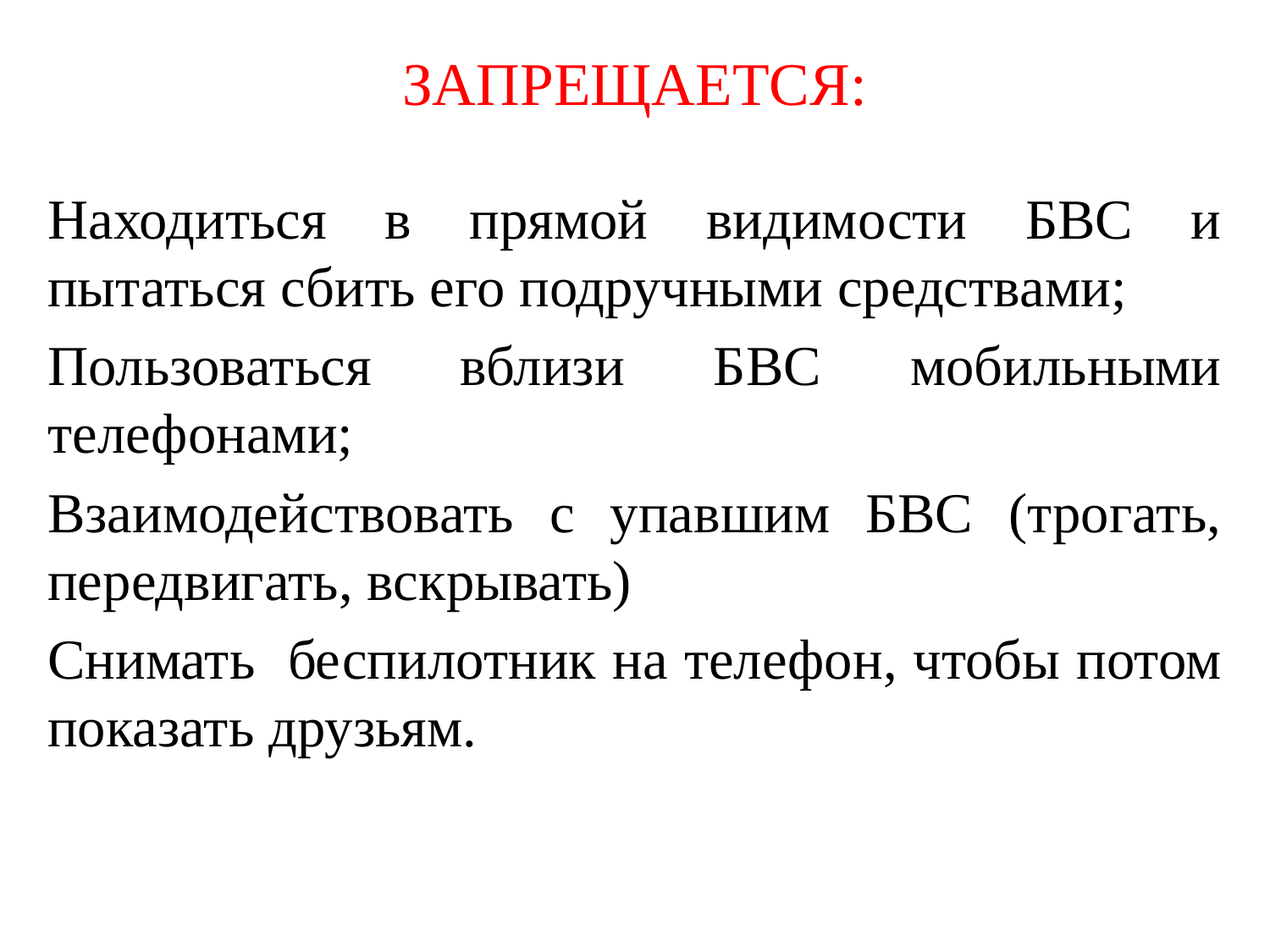

# ЗАПРЕЩАЕТСЯ:
Находиться в прямой видимости БВС и пытаться сбить его подручными средствами;
Пользоваться вблизи БВС мобильными телефонами;
Взаимодействовать с упавшим БВС (трогать, передвигать, вскрывать)
Снимать  беспилотник на телефон, чтобы потом показать друзьям.